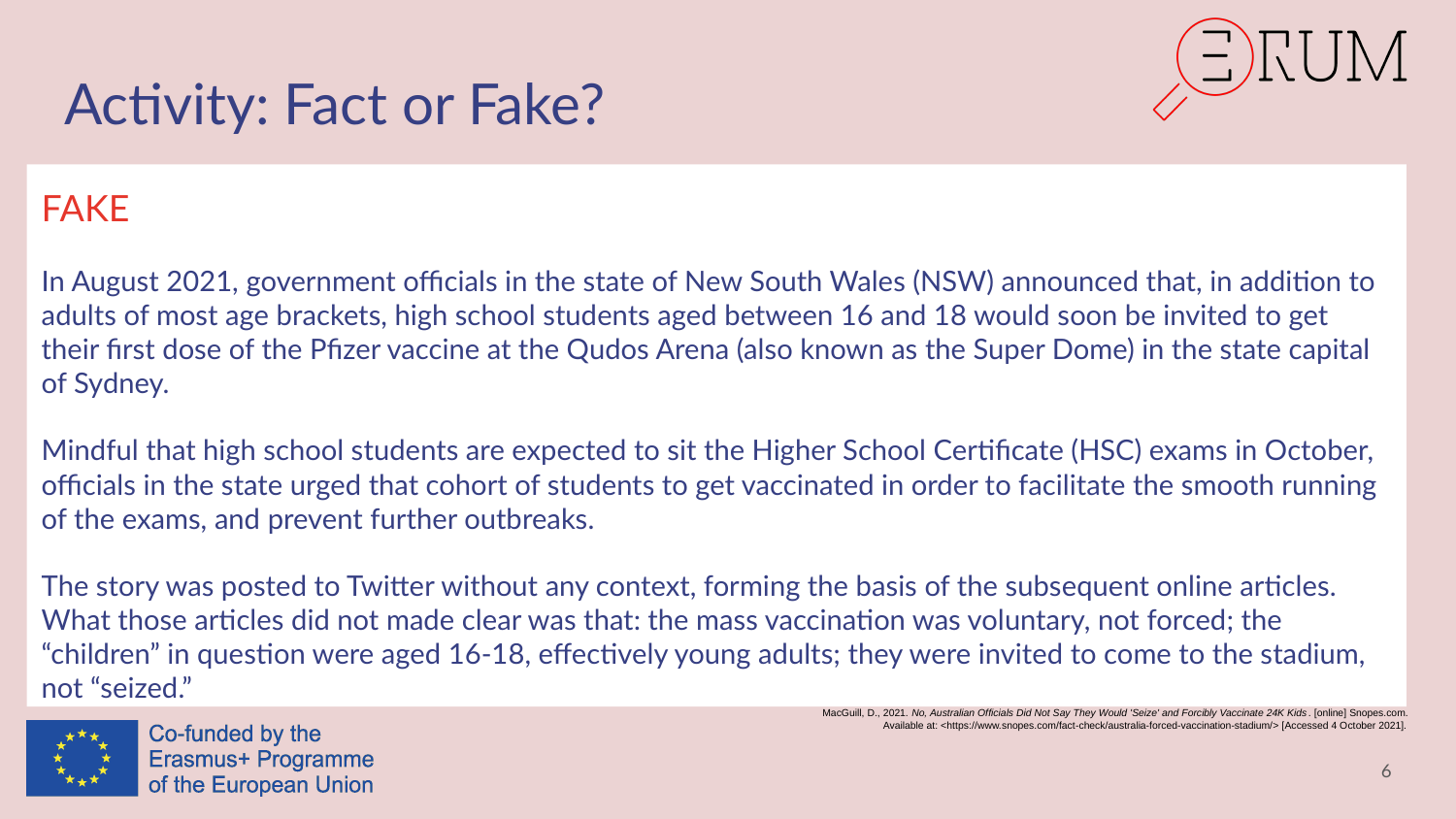

# Activity: Fact or Fake?
FAKE

In August 2021, government officials in the state of New South Wales (NSW) announced that, in addition to adults of most age brackets, high school students aged between 16 and 18 would soon be invited to get their first dose of the Pfizer vaccine at the Qudos Arena (also known as the Super Dome) in the state capital of Sydney.

Mindful that high school students are expected to sit the Higher School Certificate (HSC) exams in October, officials in the state urged that cohort of students to get vaccinated in order to facilitate the smooth running of the exams, and prevent further outbreaks.

The story was posted to Twitter without any context, forming the basis of the subsequent online articles. What those articles did not made clear was that: the mass vaccination was voluntary, not forced; the “children” in question were aged 16-18, effectively young adults; they were invited to come to the stadium, not “seized.”
MacGuill, D., 2021. No, Australian Officials Did Not Say They Would 'Seize' and Forcibly Vaccinate 24K Kids. [online] Snopes.com. Available at: <https://www.snopes.com/fact-check/australia-forced-vaccination-stadium/> [Accessed 4 October 2021].
6